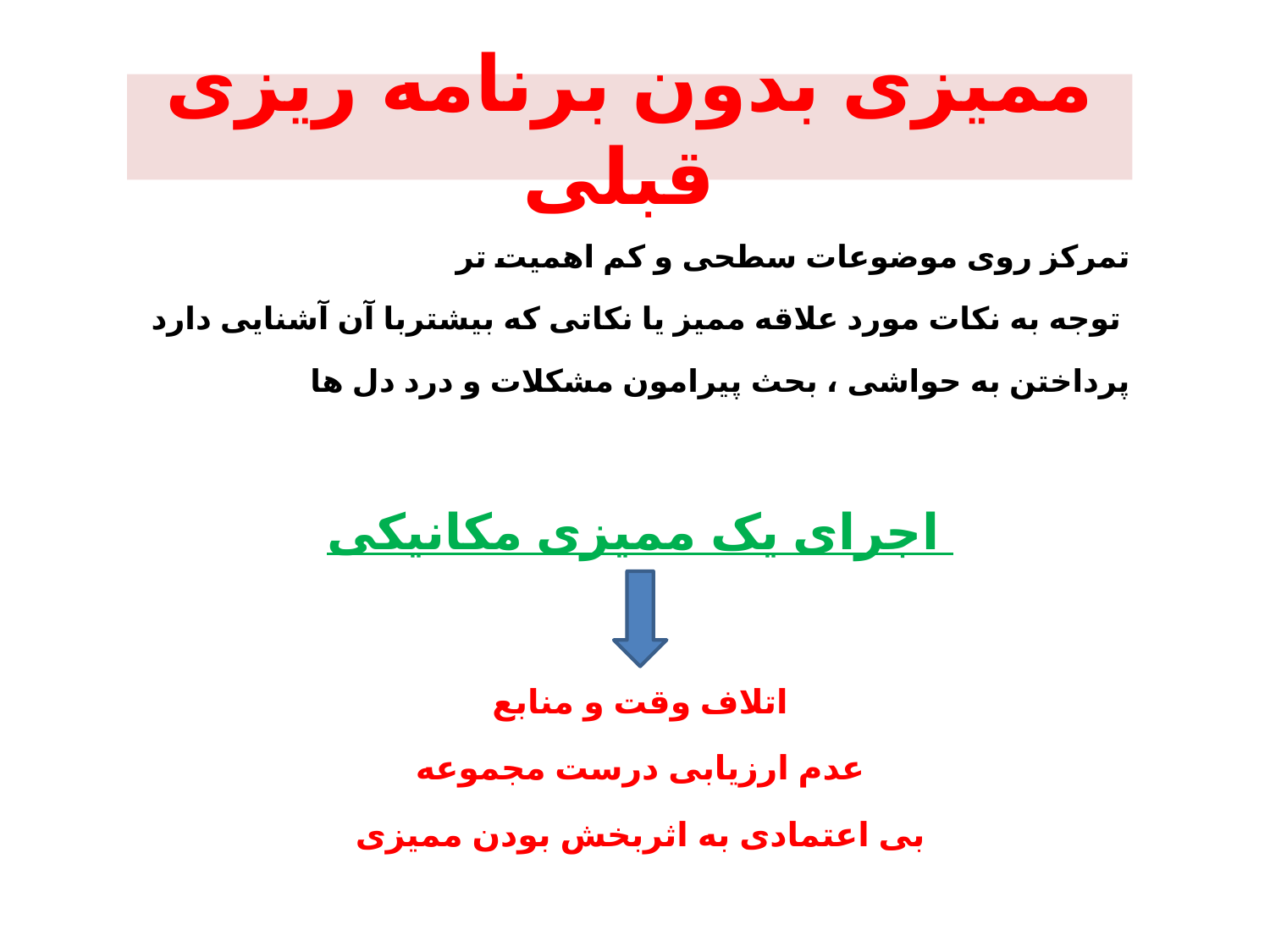

# مميزی بدون برنامه ريزی قبلی
تمرکز روی موضوعات سطحی و کم اهميت تر
توجه به نکات مورد علاقه مميز يا نکاتی که بيشتربا آن آشنايی دارد
پرداختن به حواشی ، بحث پيرامون مشکلات و درد دل ها

اجرای يک مميزی مکانيکی

اتلاف وقت و منابع
عدم ارزيابی درست مجموعه
بی اعتمادی به اثربخش بودن مميزی